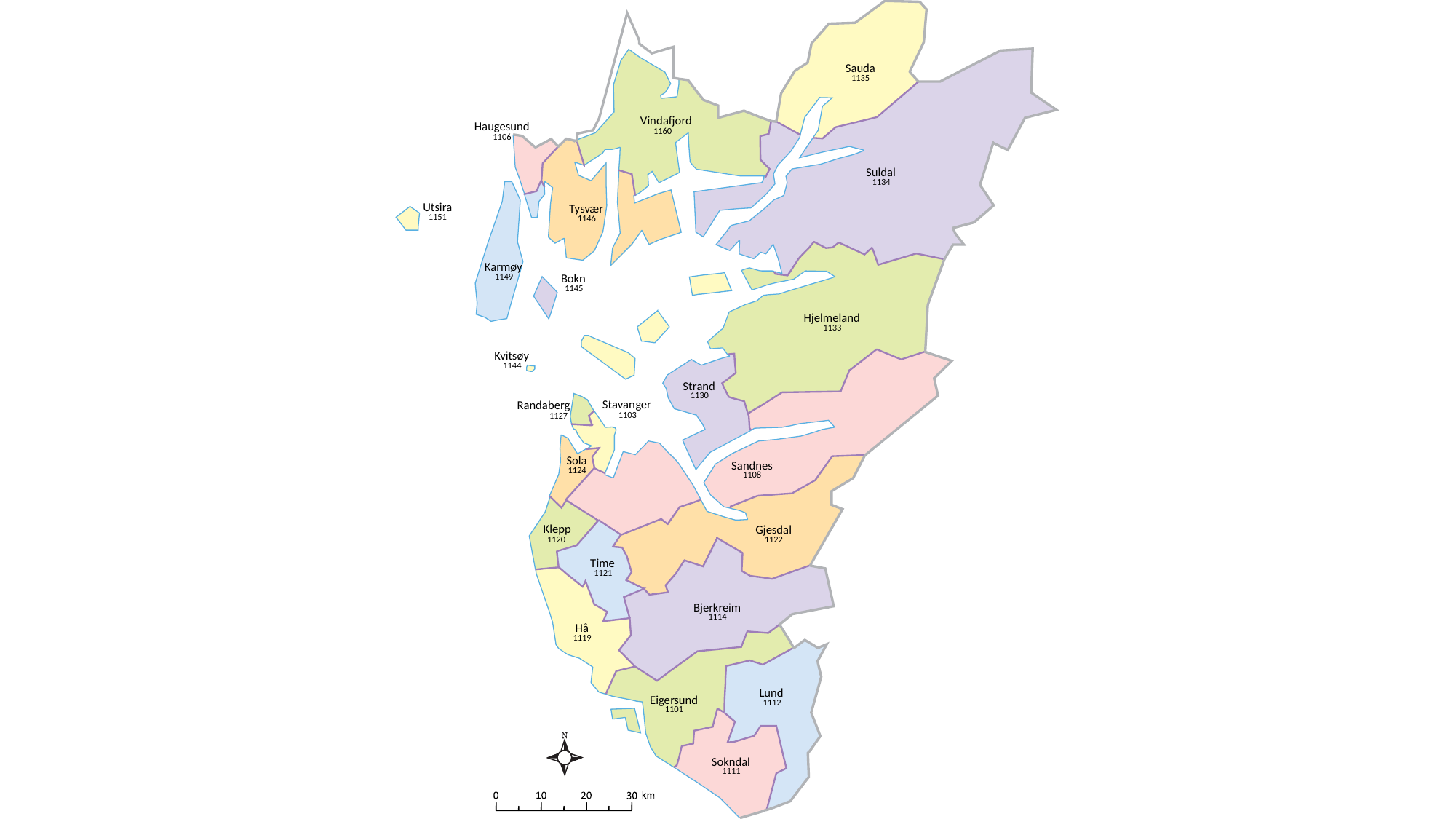

Sauda
1135

Vind
a
fjo
r
d
Hau
g
esund

1160
1106

Suldal
1134

Utsi
r
a
T
y
sv
ær

1151
1146

K
arm
ø
y
1149
Bokn

1145
Hjelmeland

1133

K
vits
ø
y

1144

St
r
and
1130

S
t
a
v
an
g
er
Randabe
r
g
1103
1127

Sola

Sandnes
1124

1108

Klepp
Gjesdal
1120
1122

Time

1121
Bjerk
r
eim
1114

Hå

1119

Lund
Ei
g
e
r
sund
1112
1101

Sokndal

1111